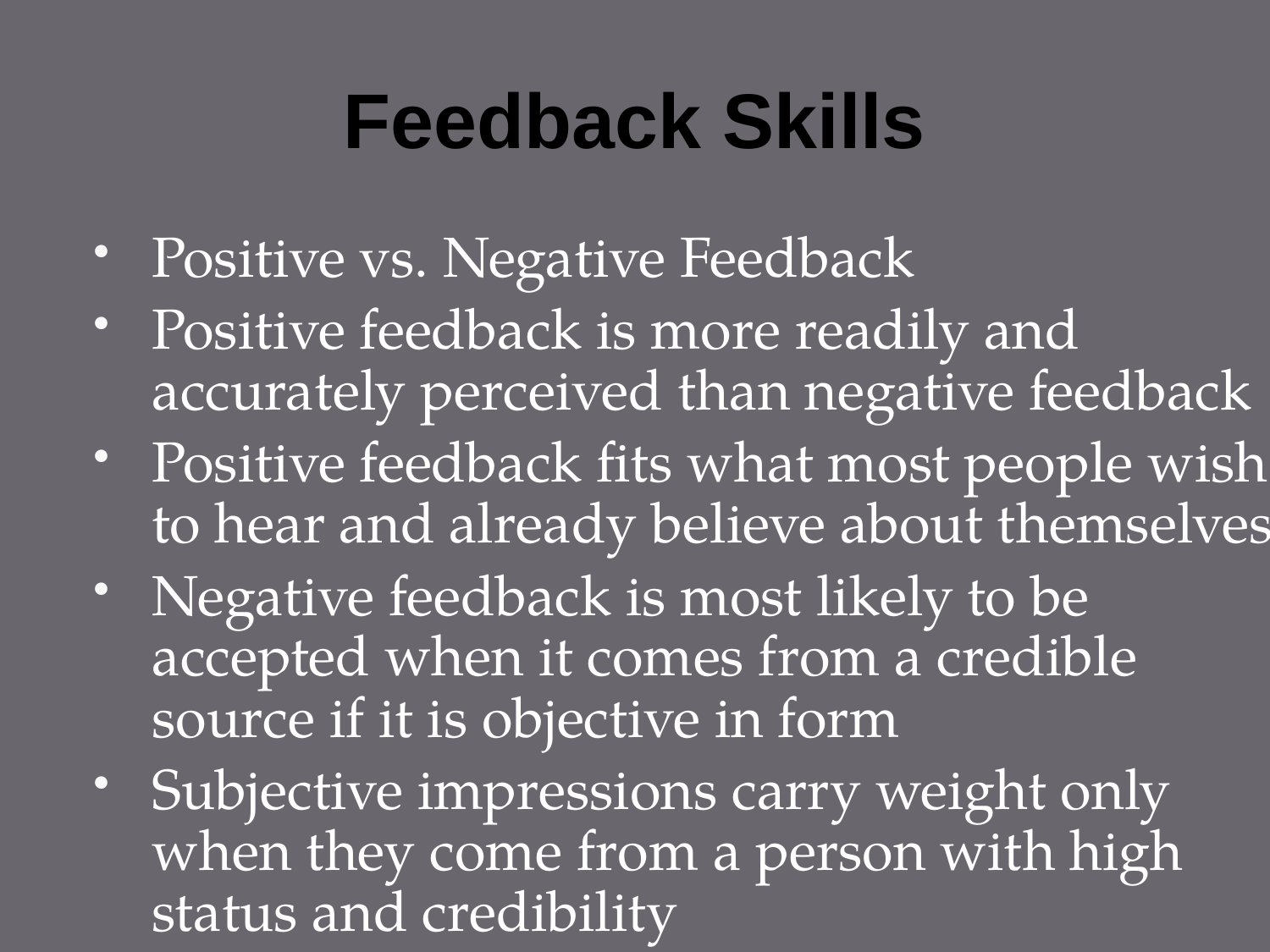

# Feedback Skills
Positive vs. Negative Feedback
Positive feedback is more readily and accurately perceived than negative feedback
Positive feedback fits what most people wish to hear and already believe about themselves
Negative feedback is most likely to be accepted when it comes from a credible source if it is objective in form
Subjective impressions carry weight only when they come from a person with high status and credibility